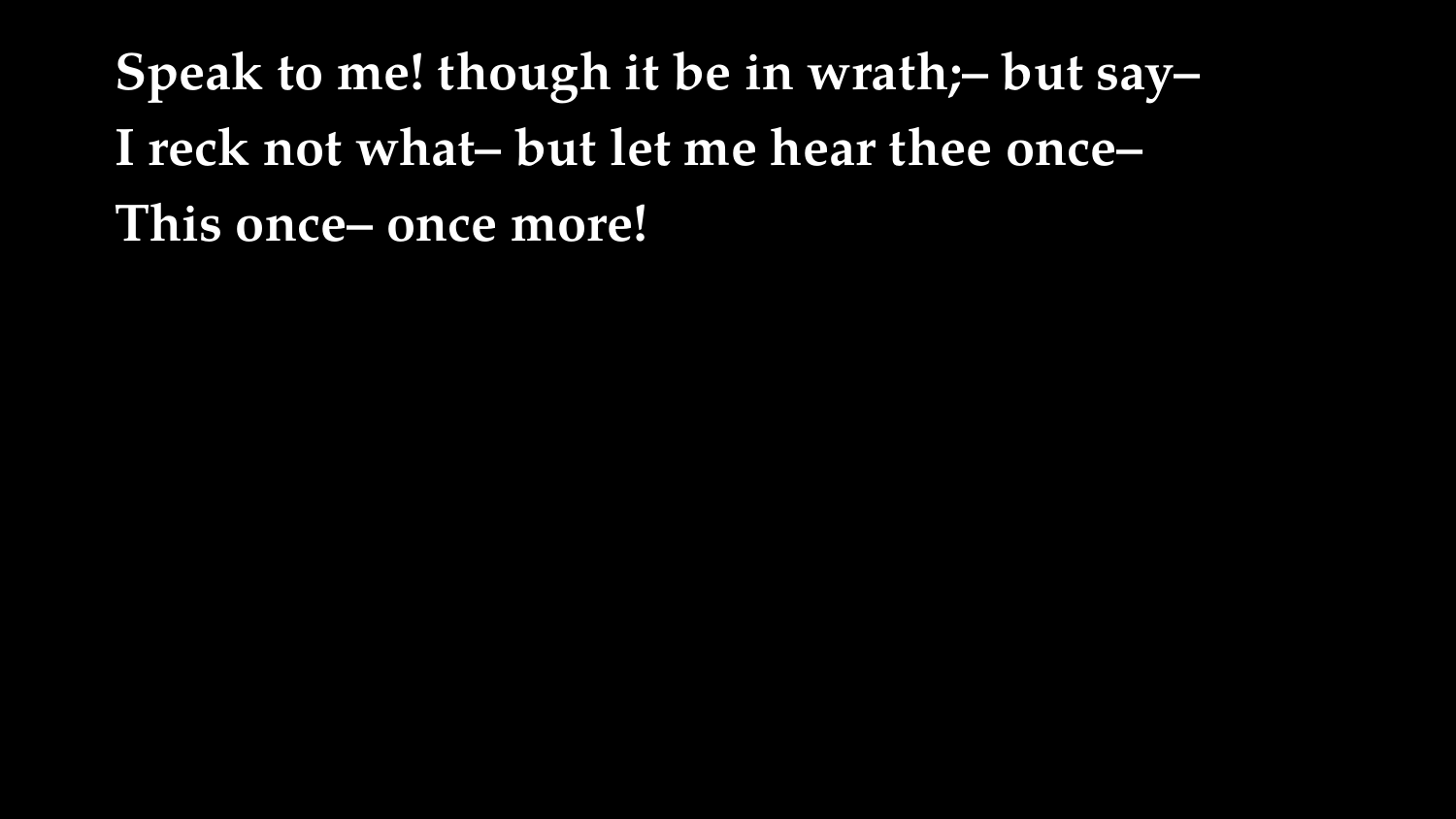

# Speak to me! though it be in wrath;– but say– I reck not what– but let me hear thee once– This once– once more!